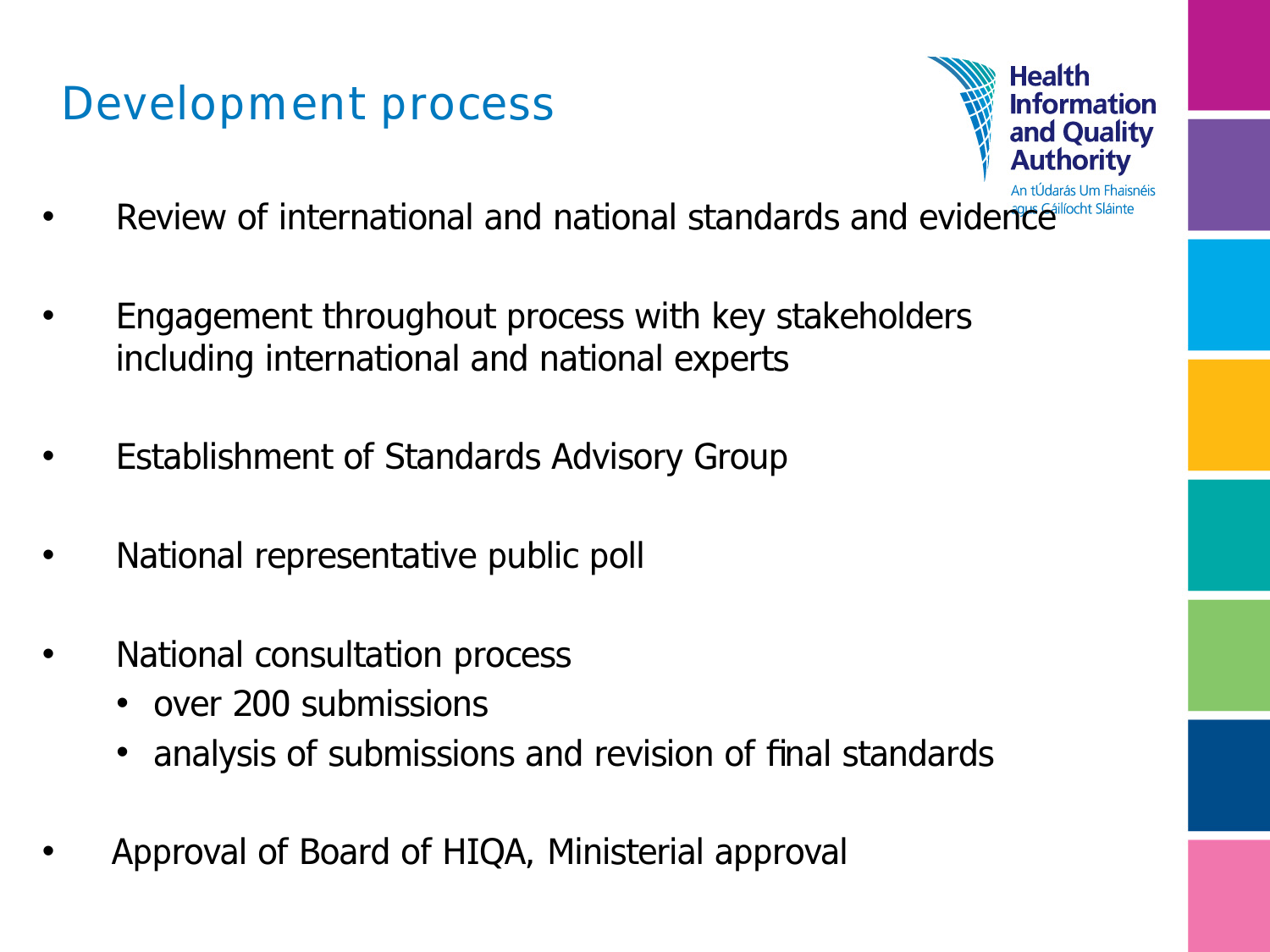

Development process
Review of international and national standards and evidence

Engagement throughout process with key stakeholders including international and national experts

Establishment of Standards Advisory Group

National representative public poll

National consultation process
over 200 submissions
analysis of submissions and revision of final standards

  Approval of Board of HIQA, Ministerial approval